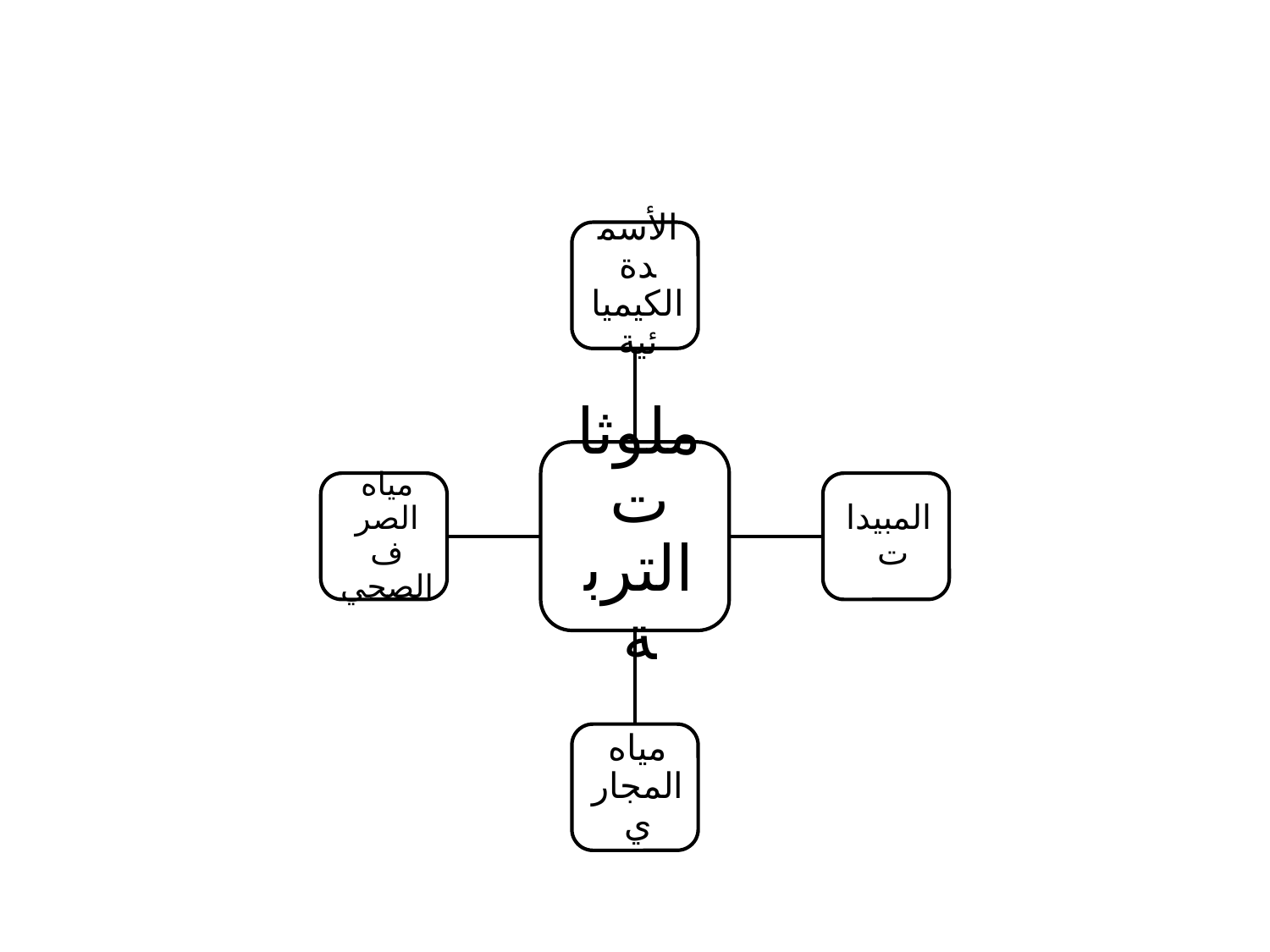

#
ملوثات التربة
الأسمدة الكيميائية
المبيدات
مياه المجاري
مياه الصرف الصحي